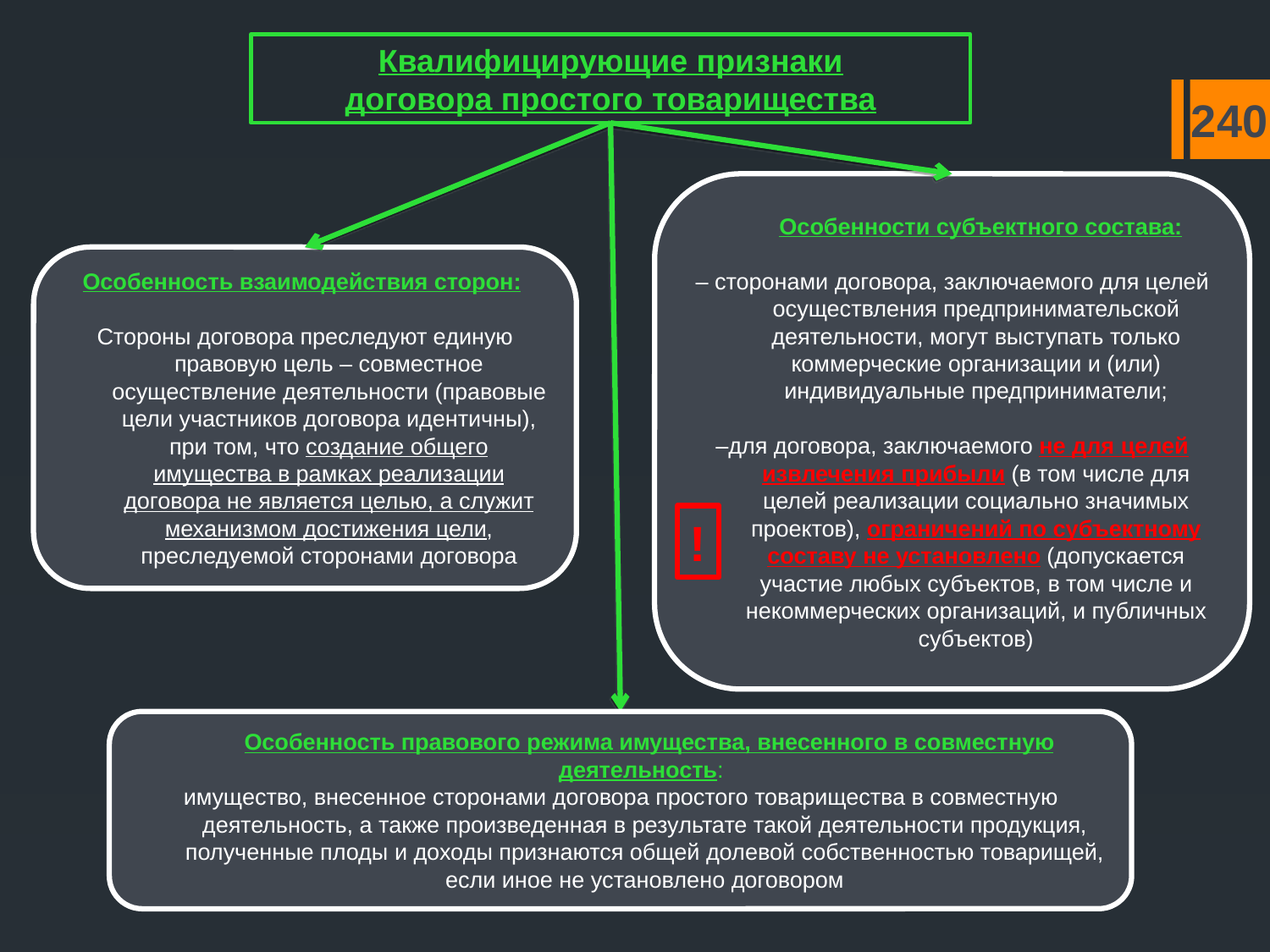

Квалифицирующие признаки
договора простого товарищества
240
         Особенности субъектного состава:

– сторонами договора, заключаемого для целей осуществления предпринимательской деятельности, могут выступать только коммерческие организации и (или) индивидуальные предприниматели;

–для договора, заключаемого не для целей извлечения прибыли (в том числе для целей реализации социально значимых проектов), ограничений по субъектному составу не установлено (допускается участие любых субъектов, в том числе и некоммерческих организаций, и публичных субъектов)
Особенность взаимодействия сторон:

Стороны договора преследуют единую правовую цель – совместное осуществление деятельности (правовые цели участников договора идентичны), при том, что создание общего имущества в рамках реализации договора не является целью, а служит механизмом достижения цели, преследуемой сторонами договора
!
         Особенность правового режима имущества, внесенного в совместную деятельность:
имущество, внесенное сторонами договора простого товарищества в совместную деятельность, а также произведенная в результате такой деятельности продукция, полученные плоды и доходы признаются общей долевой собственностью товарищей, если иное не установлено договором